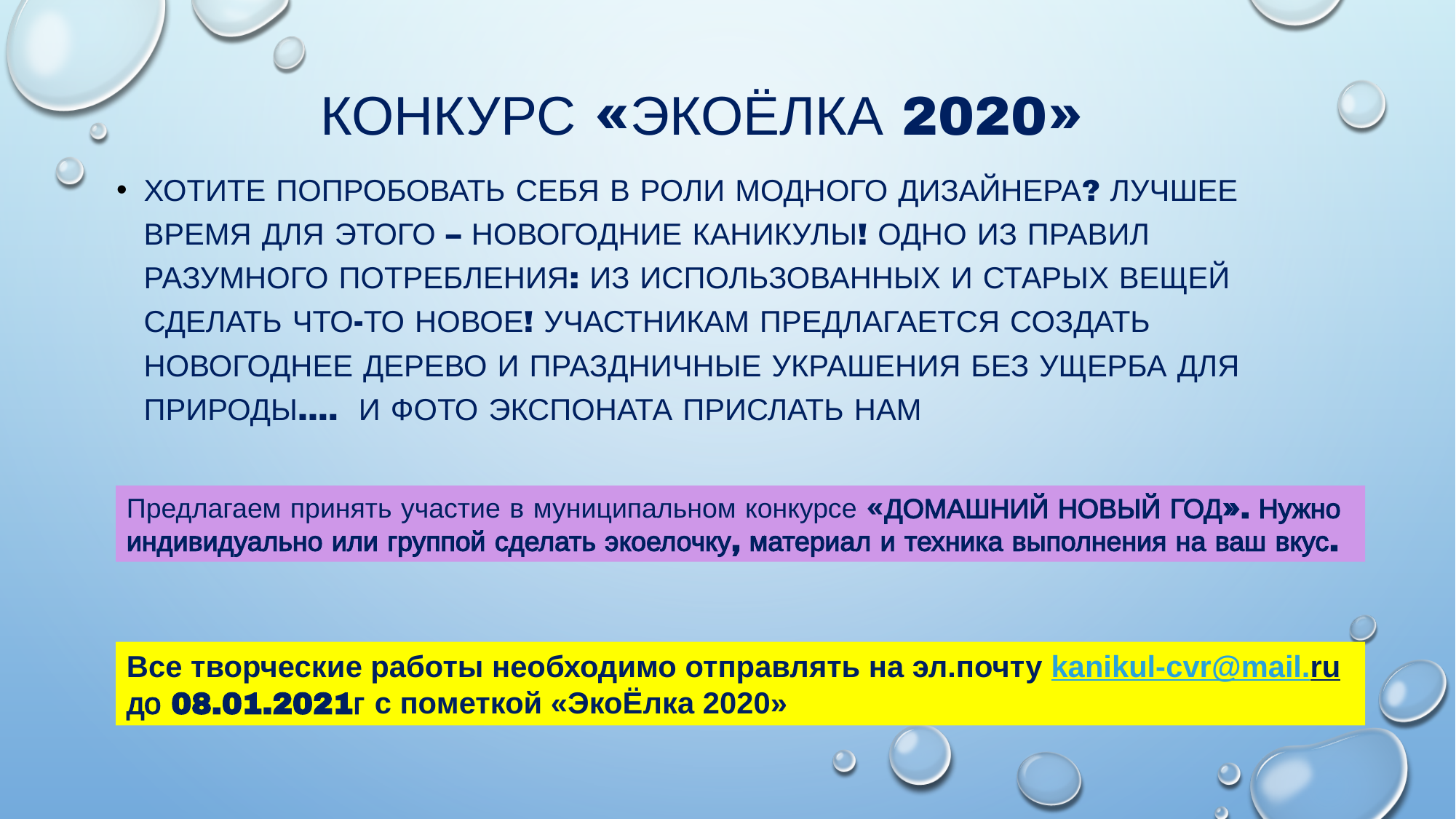

# Конкурс «ЭкоЁлка 2020»
Хотите попробовать себя в роли модного дизайнера? Лучшее время для этого – Новогодние каникулы! Одно из правил разумного потребления: из использованных и старых вещей сделать что-то новое! Участникам предлагается создать новогоднее дерево и праздничные украшения без ущерба для природы.…  и фото экспоната прислать нам
Предлагаем принять участие в муниципальном конкурсе «ДОМАШНИЙ НОВЫЙ ГОД». Нужно индивидуально или группой сделать экоелочку, материал и техника выполнения на ваш вкус.
Все творческие работы необходимо отправлять на эл.почту kanikul-cvr@mail.ru
до 08.01.2021г с пометкой «ЭкоЁлка 2020»